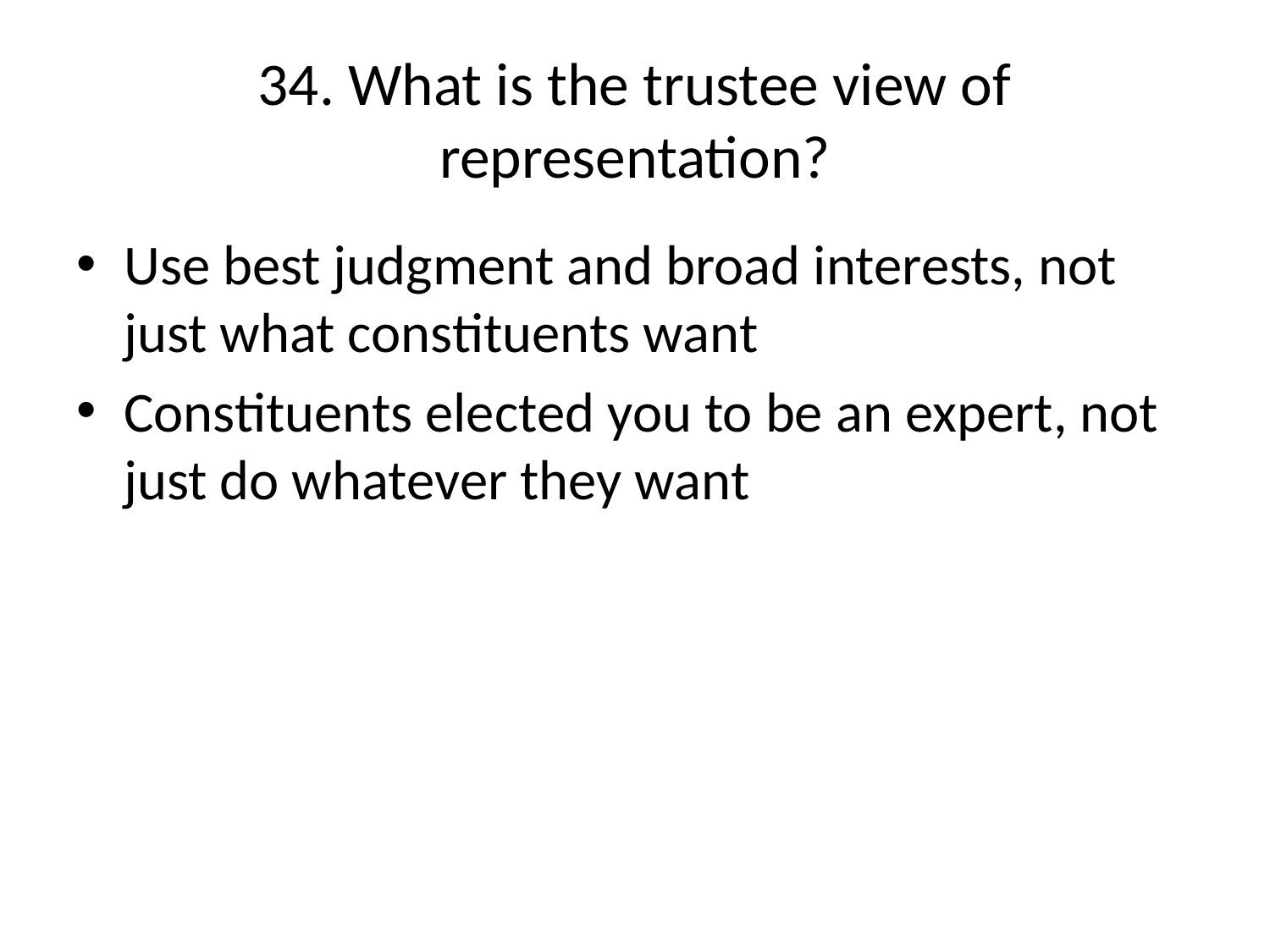

# 34. What is the trustee view of representation?
Use best judgment and broad interests, not just what constituents want
Constituents elected you to be an expert, not just do whatever they want